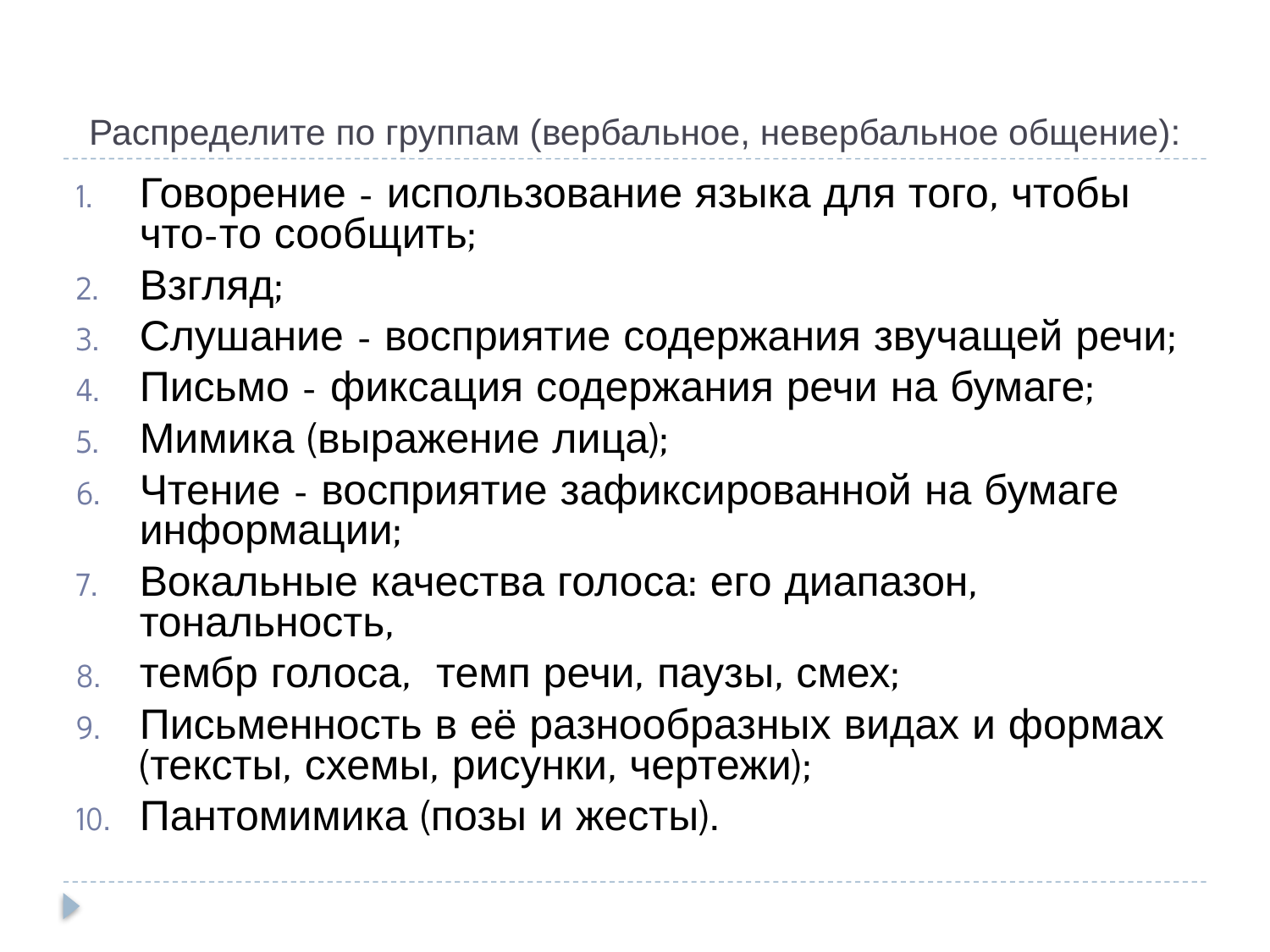

# Распределите по группам (вербальное, невербальное общение):
Говорение - использование языка для того, чтобы что-то сообщить;
Взгляд;
Слушание - восприятие содержания звучащей речи;
Письмо - фиксация содержания речи на бумаге;
Мимика (выражение лица);
Чтение - восприятие зафиксированной на бумаге информации;
Вокальные качества голоса: его диапазон, тональность,
тембр голоса,  темп речи, паузы, смех;
Письменность в её разнообразных видах и формах (тексты, схемы, рисунки, чертежи);
Пантомимика (позы и жесты).